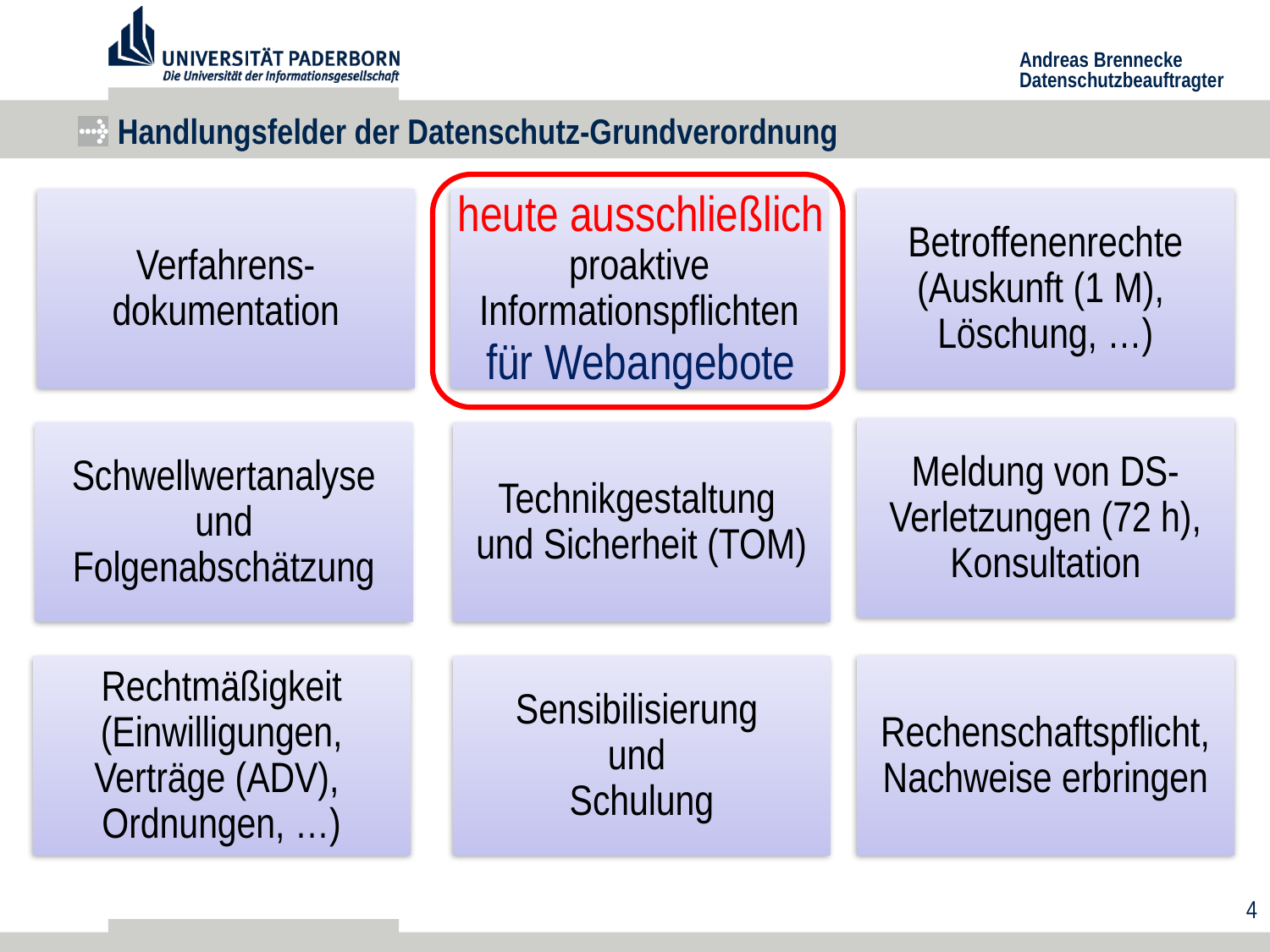

# Handlungsfelder der Datenschutz-Grundverordnung

heute ausschließlich

für Webangebote
Verfahrens-dokumentation
proaktive Informationspflichten
Betroffenenrechte (Auskunft (1 M),
Löschung, …)
Schwellwertanalyse und Folgenabschätzung
Technikgestaltung
und Sicherheit (TOM)
Meldung von DS-Verletzungen (72 h), Konsultation
Rechtmäßigkeit (Einwilligungen, Verträge (ADV),
Ordnungen, …)
Sensibilisierung
und
Schulung
Rechenschaftspflicht, Nachweise erbringen
4